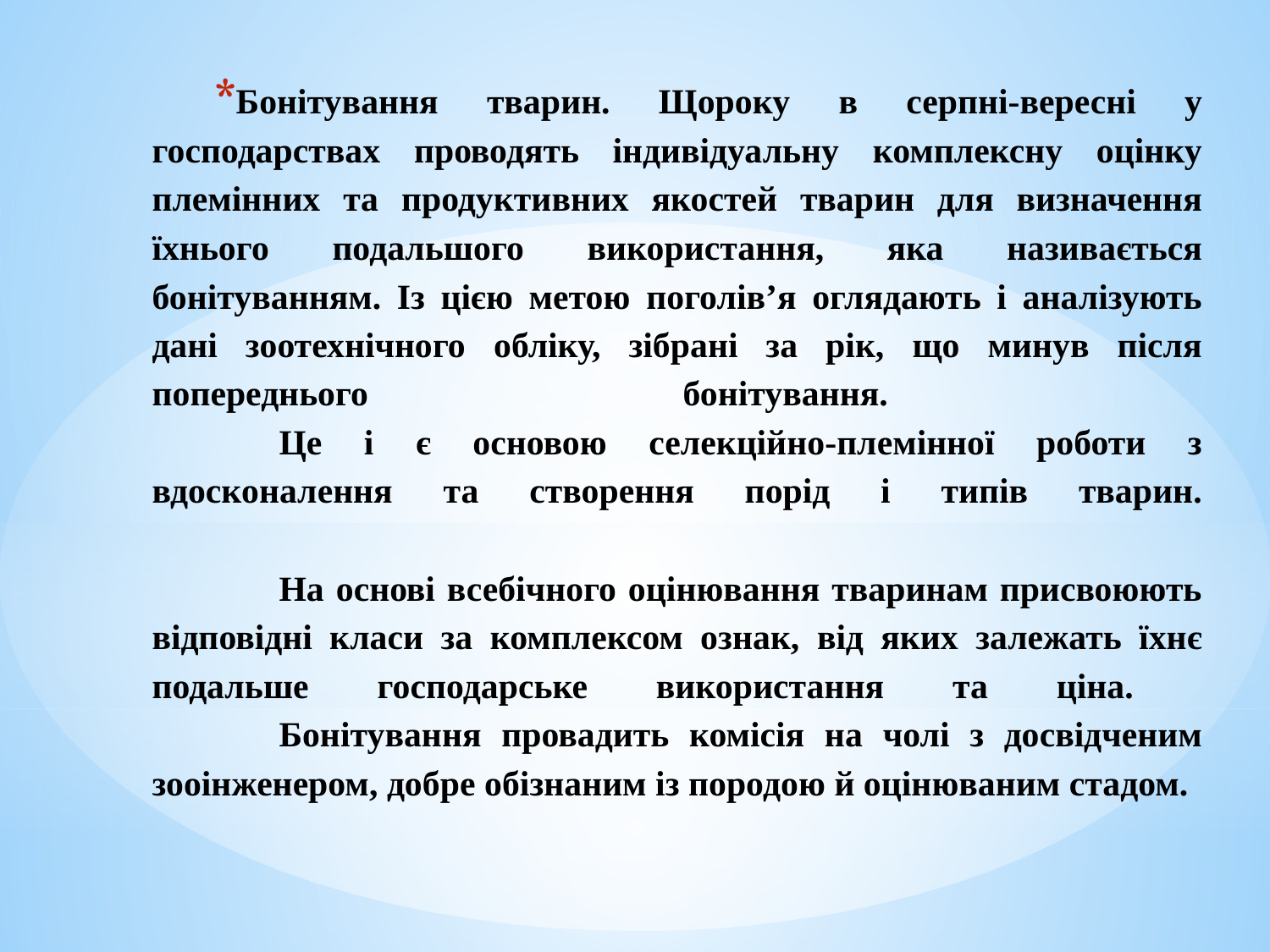

# Бонітування тварин. Щороку в серпні-вересні у господарствах проводять індивідуальну комплексну оцінку племінних та продуктивних якостей тварин для визначення їхнього подальшого використання, яка називається бонітуванням. Із цією метою поголів’я оглядають і аналізують дані зоотехнічного обліку, зібрані за рік, що минув після попереднього бонітування. Це і є основою селекційно-племінної роботи з вдосконалення та створення порід і типів тварин. На основі всебічного оцінювання тваринам присвоюють відповідні класи за комплексом ознак, від яких залежать їхнє подальше господарське використання та ціна. Бонітування провадить комісія на чолі з досвідченим зооінженером, добре обізнаним із породою й оцінюваним стадом.